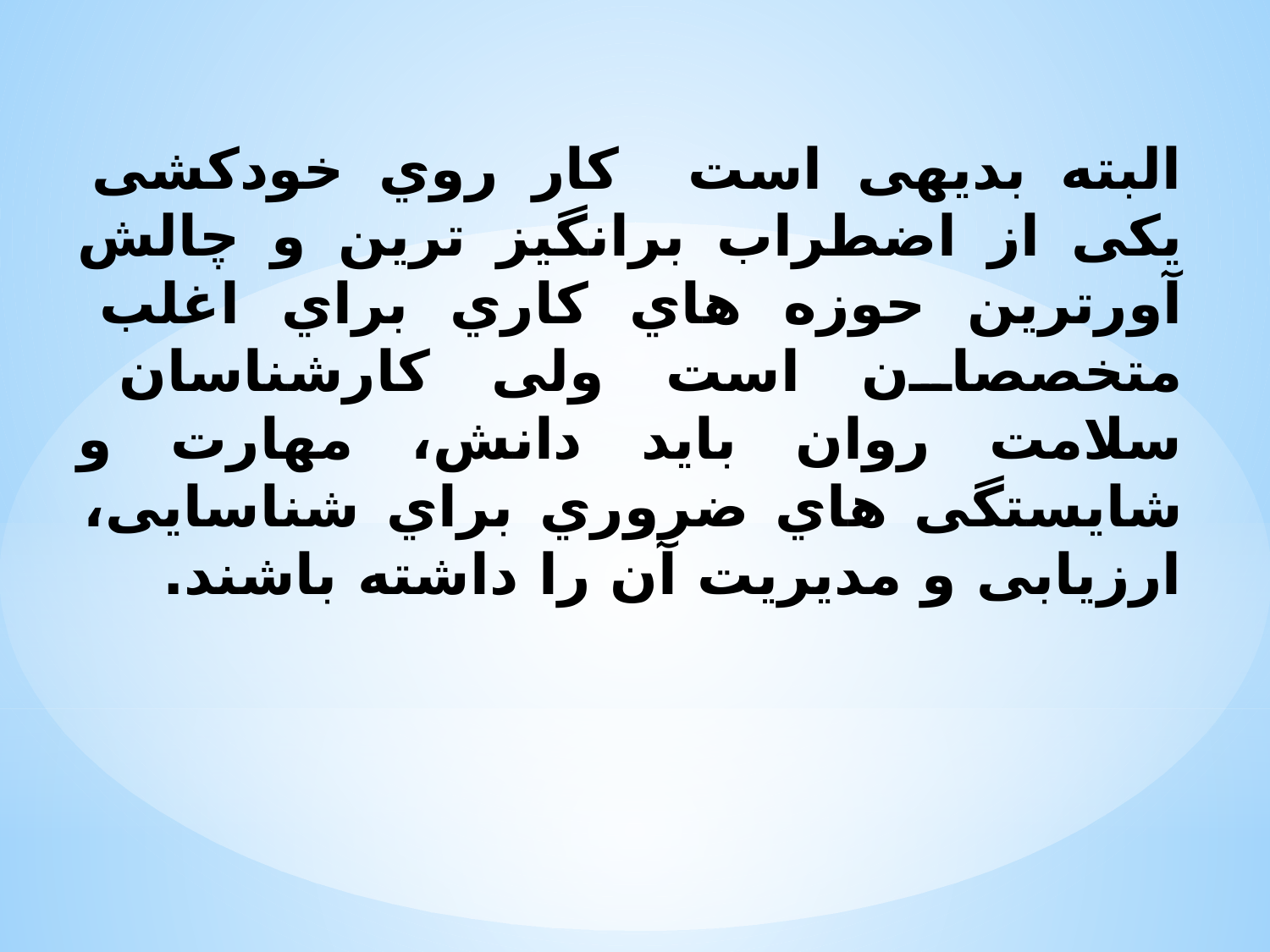

اﻟﺒﺘﻪ ﺑﺪﯾﻬﯽ اﺳﺖ  ﮐﺎر روي ﺧﻮدﮐﺸﯽ ﯾﮑﯽ از اﺿﻄﺮاب ﺑﺮاﻧﮕﯿﺰ ﺗﺮﯾﻦ و ﭼﺎﻟﺶ آورﺗﺮﯾﻦ ﺣﻮزه ﻫﺎي ﮐﺎري ﺑﺮاي اﻏﻠﺐ ﻣﺘﺨﺼﺼﺎن اﺳﺖ وﻟﯽ ﮐﺎرﺷﻨﺎﺳﺎن ﺳﻼﻣﺖ روان ﺑﺎﯾﺪ داﻧﺶ، ﻣﻬﺎرت و ﺷﺎﯾﺴﺘﮕﯽ ﻫﺎي ﺿﺮوري ﺑﺮاي ﺷﻨﺎﺳﺎﯾﯽ، ارزﯾﺎﺑﯽ و ﻣﺪﯾﺮﯾﺖ آن را داﺷﺘﻪ ﺑﺎﺷﻨﺪ.